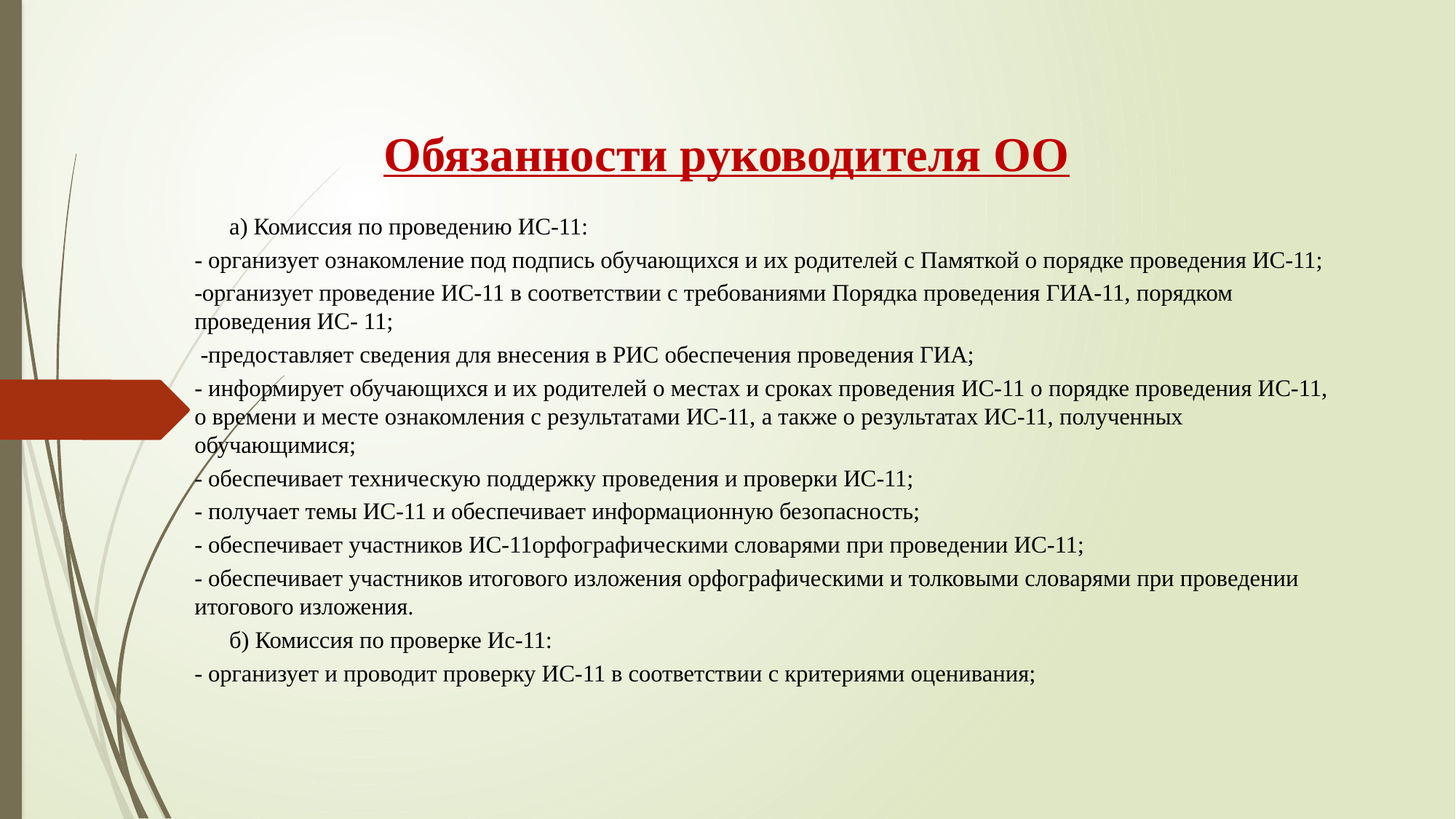

# Обязанности руководителя ОО
	а) Комиссия по проведению ИС-11:
- организует ознакомление под подпись обучающихся и их родителей с Памяткой о порядке проведения ИС-11;
-организует проведение ИС-11 в соответствии с требованиями Порядка проведения ГИА-11, порядком проведения ИС- 11;
 -предоставляет сведения для внесения в РИС обеспечения проведения ГИА;
- информирует обучающихся и их родителей о местах и сроках проведения ИС-11 о порядке проведения ИС-11, о времени и месте ознакомления с результатами ИС-11, а также о результатах ИС-11, полученных обучающимися;
- обеспечивает техническую поддержку проведения и проверки ИС-11;
- получает темы ИС-11 и обеспечивает информационную безопасность;
- обеспечивает участников ИС-11орфографическими словарями при проведении ИС-11;
- обеспечивает участников итогового изложения орфографическими и толковыми словарями при проведении итогового изложения.
	б) Комиссия по проверке Ис-11:
- организует и проводит проверку ИС-11 в соответствии с критериями оценивания;